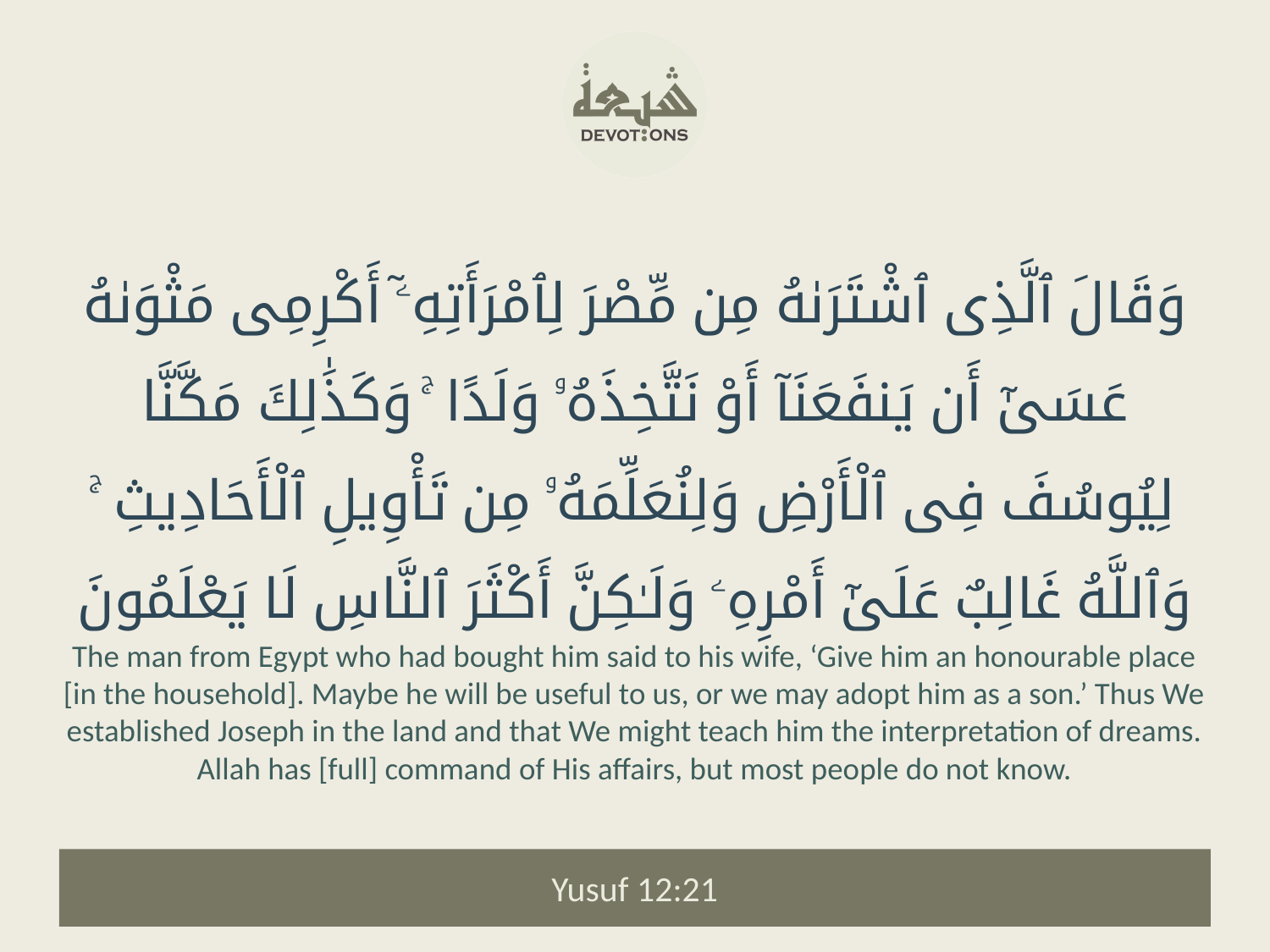

وَقَالَ ٱلَّذِى ٱشْتَرَىٰهُ مِن مِّصْرَ لِٱمْرَأَتِهِۦٓ أَكْرِمِى مَثْوَىٰهُ عَسَىٰٓ أَن يَنفَعَنَآ أَوْ نَتَّخِذَهُۥ وَلَدًا ۚ وَكَذَٰلِكَ مَكَّنَّا لِيُوسُفَ فِى ٱلْأَرْضِ وَلِنُعَلِّمَهُۥ مِن تَأْوِيلِ ٱلْأَحَادِيثِ ۚ وَٱللَّهُ غَالِبٌ عَلَىٰٓ أَمْرِهِۦ وَلَـٰكِنَّ أَكْثَرَ ٱلنَّاسِ لَا يَعْلَمُونَ
The man from Egypt who had bought him said to his wife, ‘Give him an honourable place [in the household]. Maybe he will be useful to us, or we may adopt him as a son.’ Thus We established Joseph in the land and that We might teach him the interpretation of dreams. Allah has [full] command of His affairs, but most people do not know.
Yusuf 12:21